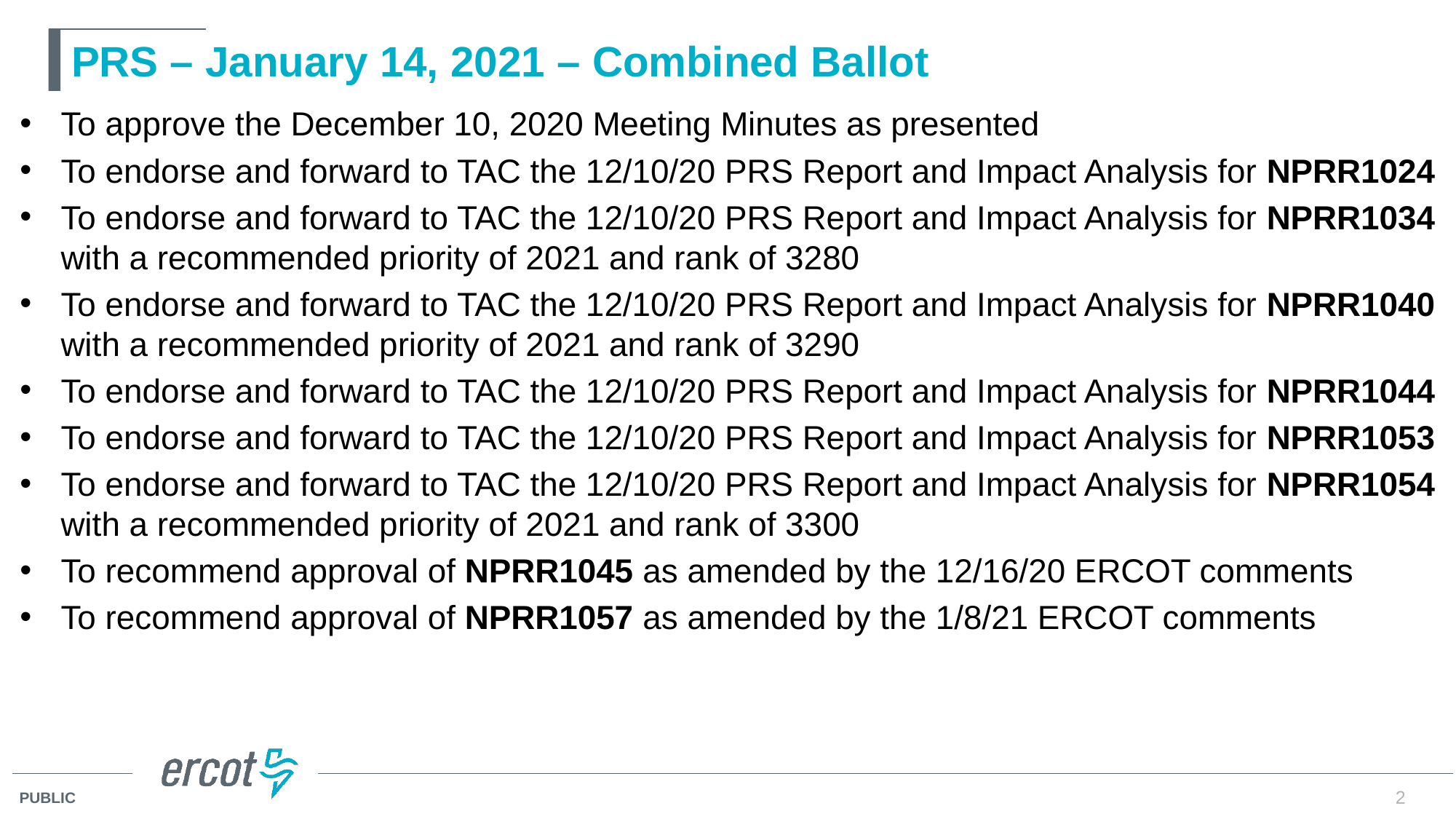

# PRS – January 14, 2021 – Combined Ballot
To approve the December 10, 2020 Meeting Minutes as presented
To endorse and forward to TAC the 12/10/20 PRS Report and Impact Analysis for NPRR1024
To endorse and forward to TAC the 12/10/20 PRS Report and Impact Analysis for NPRR1034 with a recommended priority of 2021 and rank of 3280
To endorse and forward to TAC the 12/10/20 PRS Report and Impact Analysis for NPRR1040 with a recommended priority of 2021 and rank of 3290
To endorse and forward to TAC the 12/10/20 PRS Report and Impact Analysis for NPRR1044
To endorse and forward to TAC the 12/10/20 PRS Report and Impact Analysis for NPRR1053
To endorse and forward to TAC the 12/10/20 PRS Report and Impact Analysis for NPRR1054 with a recommended priority of 2021 and rank of 3300
To recommend approval of NPRR1045 as amended by the 12/16/20 ERCOT comments
To recommend approval of NPRR1057 as amended by the 1/8/21 ERCOT comments

2